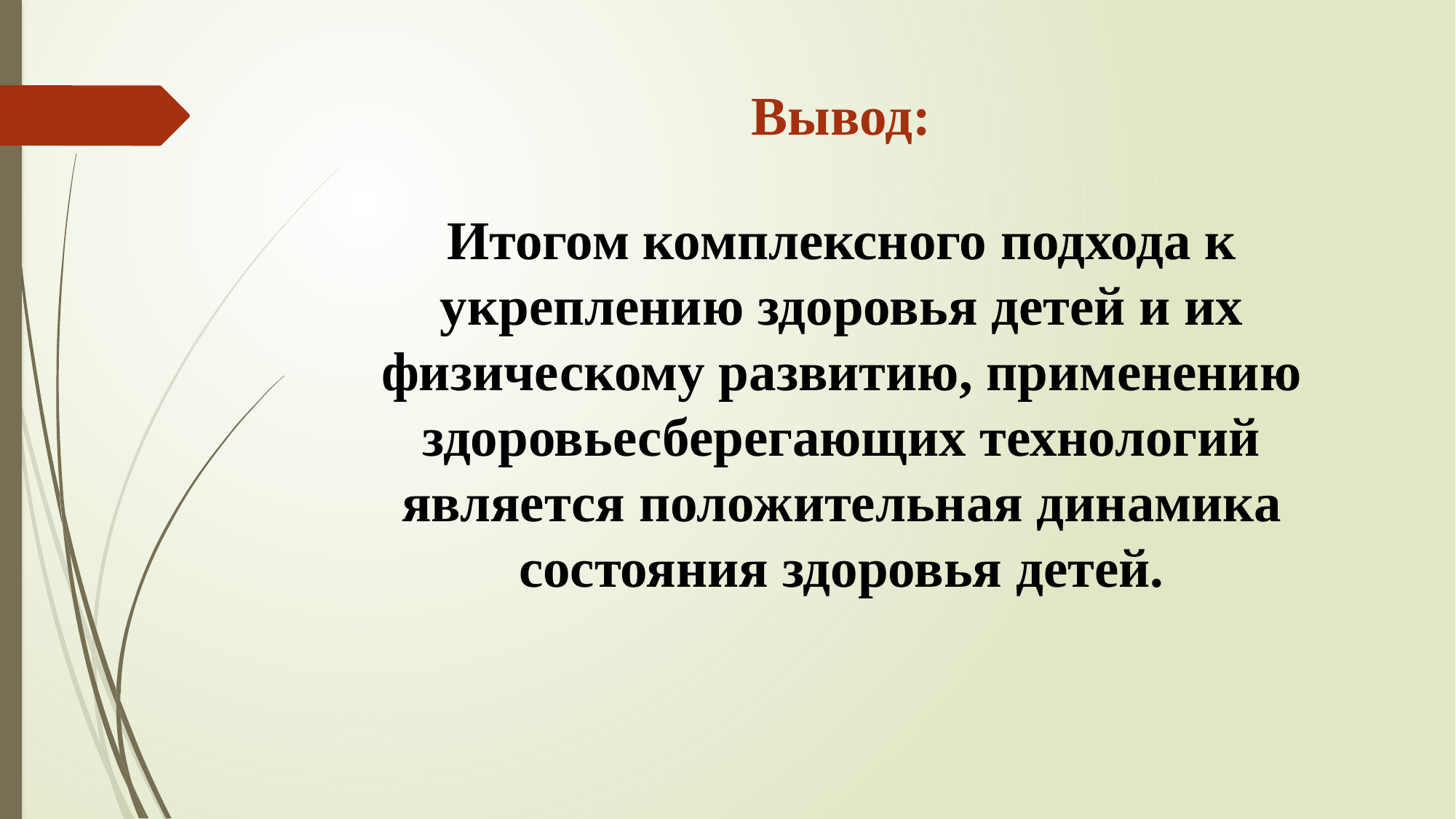

# Вывод:
Итогом комплексного подхода к укреплению здоровья детей и их физическому развитию, применению здоровьесберегающих технологий является положительная динамика состояния здоровья детей.